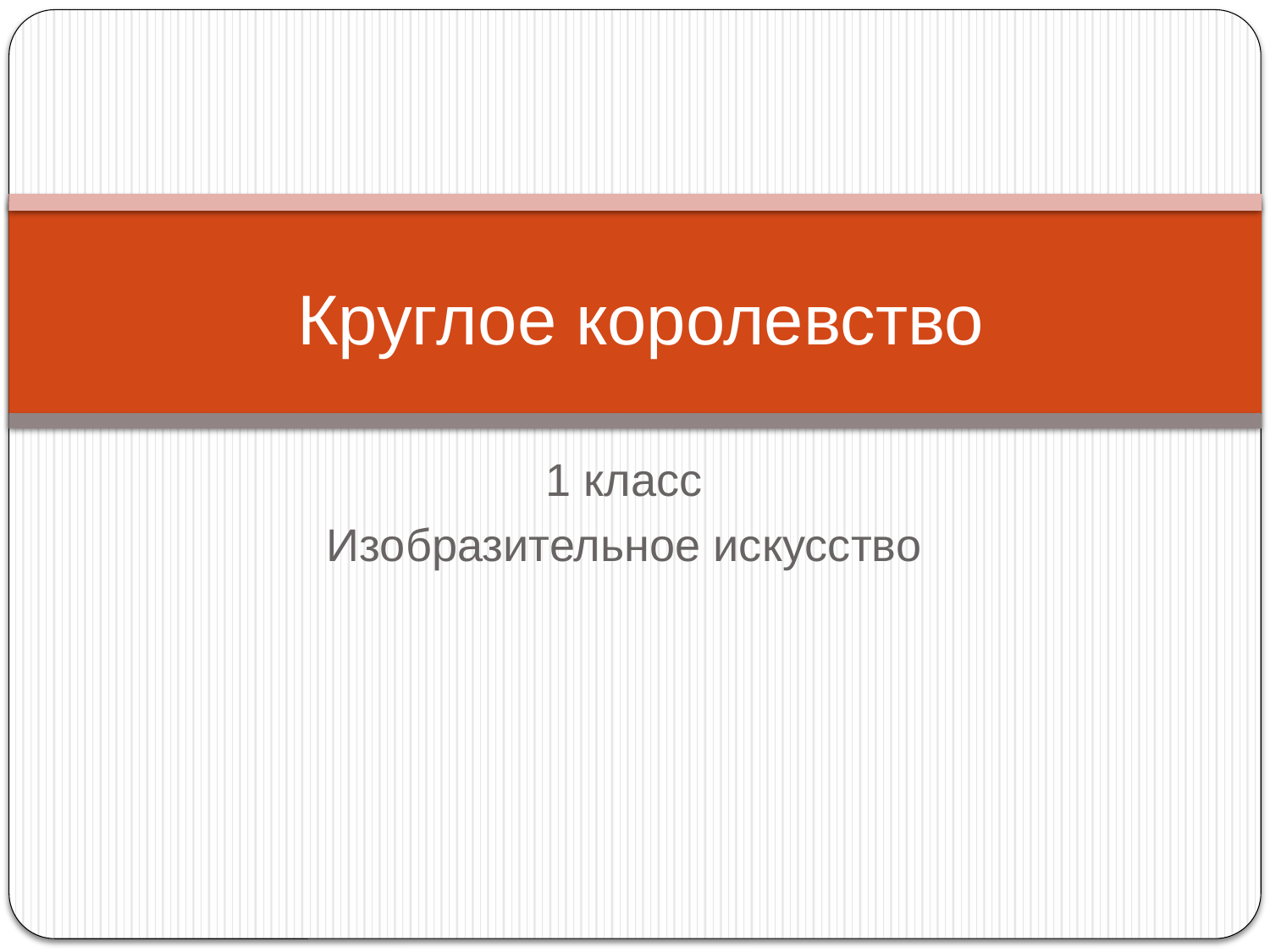

# Круглое королевство
1 класс
Изобразительное искусство